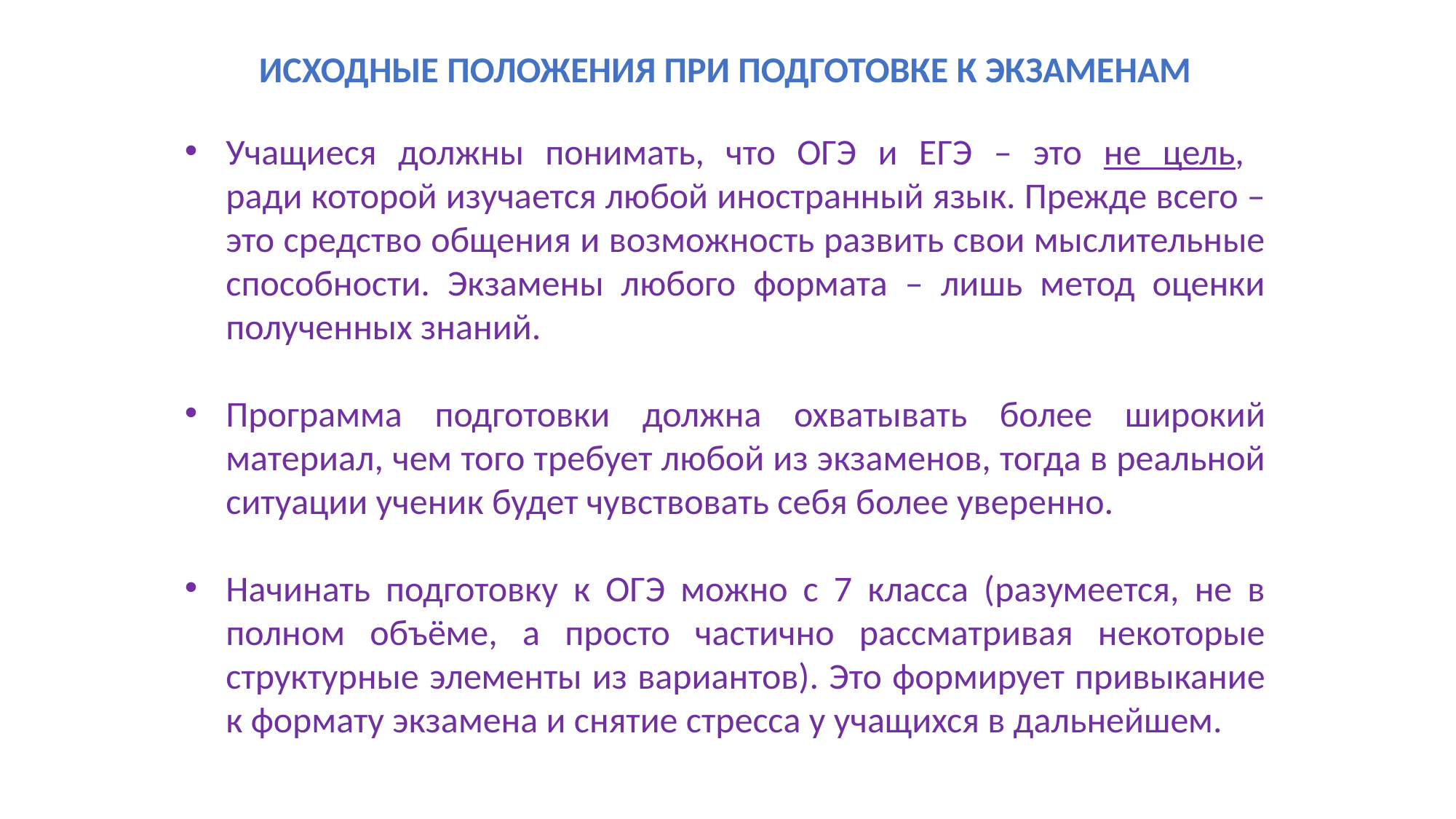

ИСХОДНЫЕ ПОЛОЖЕНИЯ ПРИ ПОДГОТОВКЕ К ЭКЗАМЕНАМ
Учащиеся должны понимать, что ОГЭ и ЕГЭ – это не цель,
ради которой изучается любой иностранный язык. Прежде всего – это средство общения и возможность развить свои мыслительные способности. Экзамены любого формата – лишь метод оценки полученных знаний.

Программа подготовки должна охватывать более широкий материал, чем того требует любой из экзаменов, тогда в реальной ситуации ученик будет чувствовать себя более уверенно.

Начинать подготовку к ОГЭ можно с 7 класса (разумеется, не в полном объёме, а просто частично рассматривая некоторые структурные элементы из вариантов). Это формирует привыкание к формату экзамена и снятие стресса у учащихся в дальнейшем.